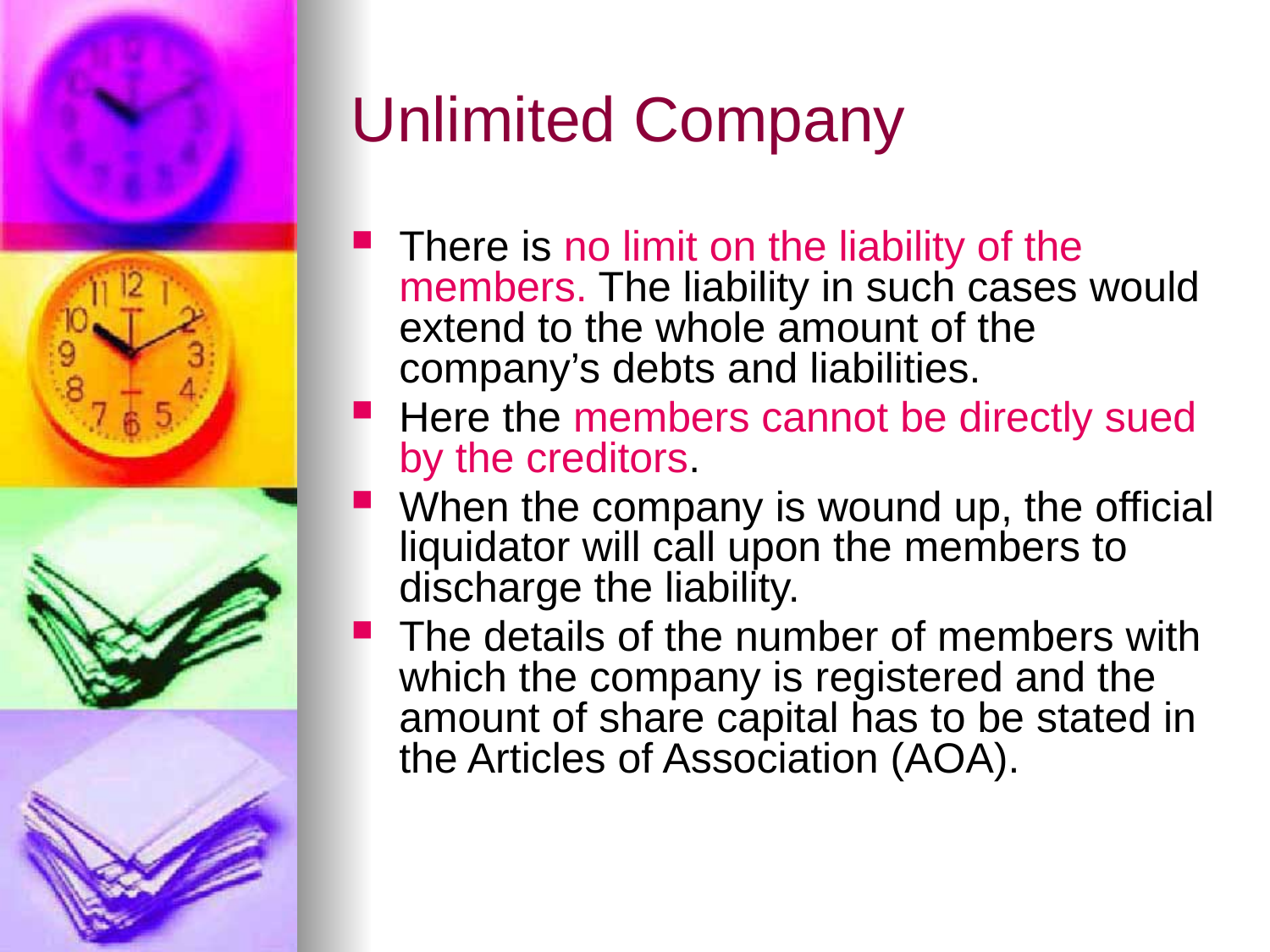

# Unlimited Company
There is no limit on the liability of the members. The liability in such cases would extend to the whole amount of the company’s debts and liabilities.
Here the members cannot be directly sued by the creditors.
When the company is wound up, the official liquidator will call upon the members to discharge the liability.
The details of the number of members with which the company is registered and the amount of share capital has to be stated in the Articles of Association (AOA).